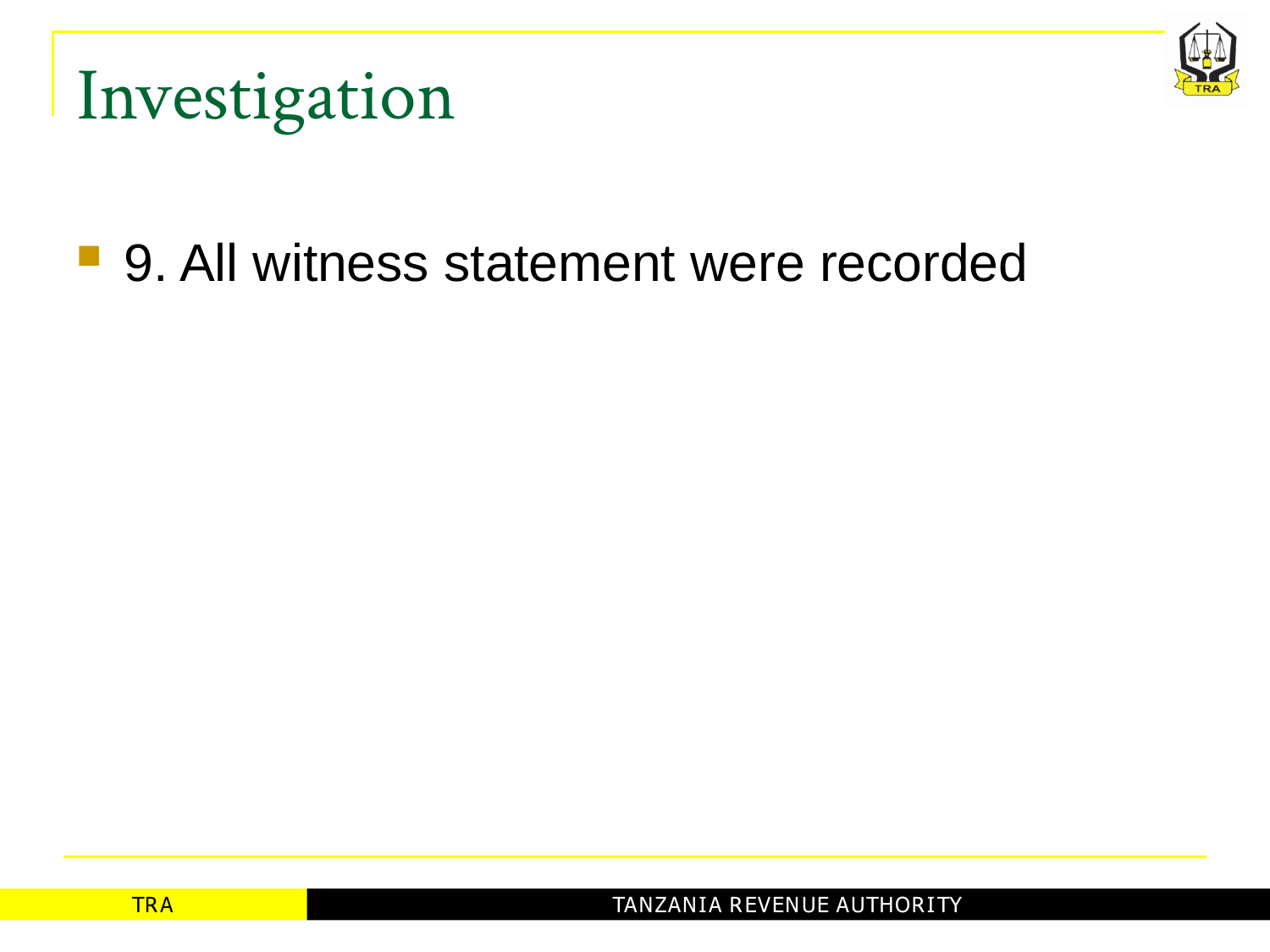

# Investigation
9. All witness statement were recorded